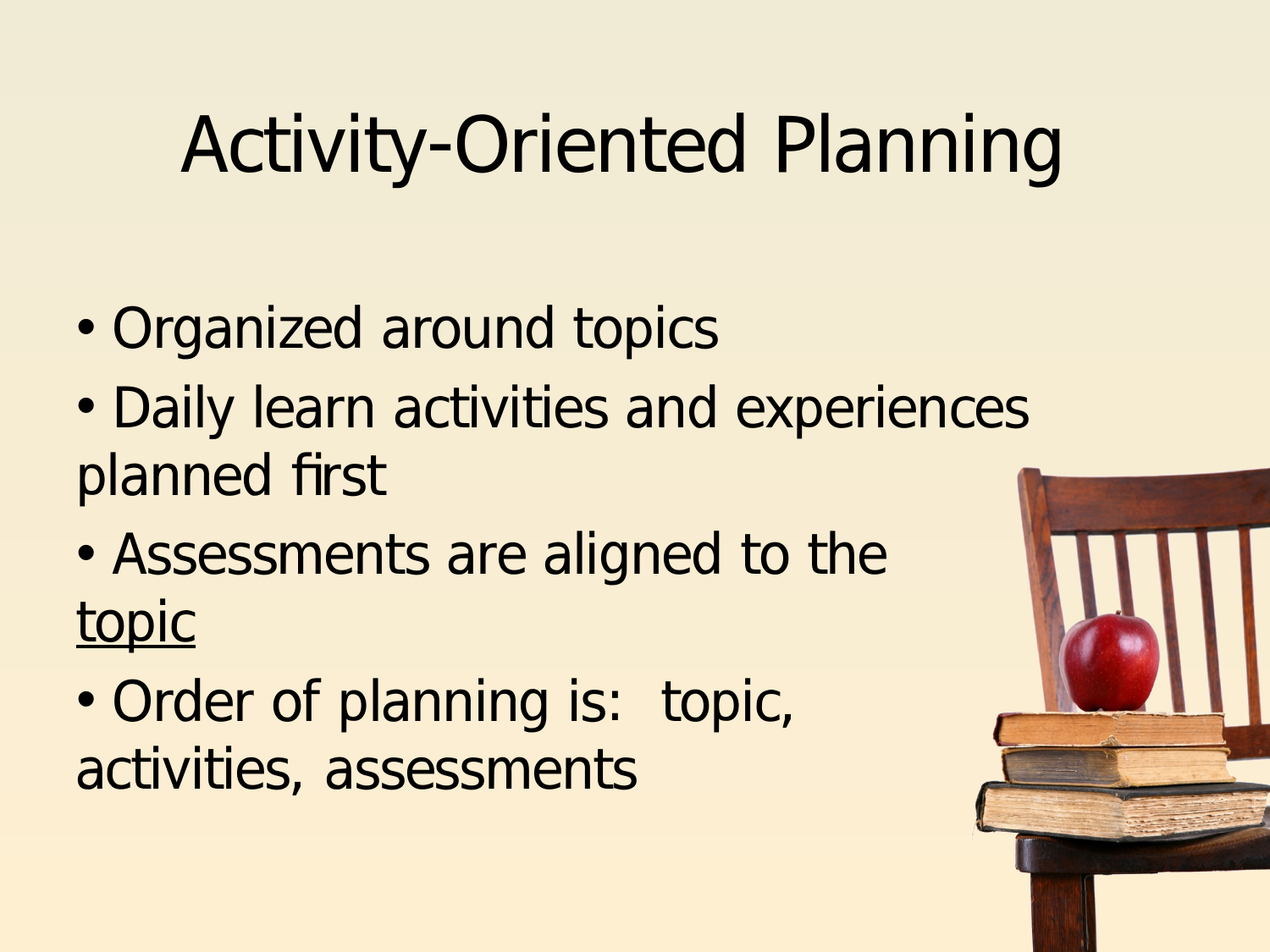

# Activity-Oriented Planning
 Organized around topics
 Daily learn activities and experiences planned first
 Assessments are aligned to the        topic
 Order of planning is:  topic, activities, assessments